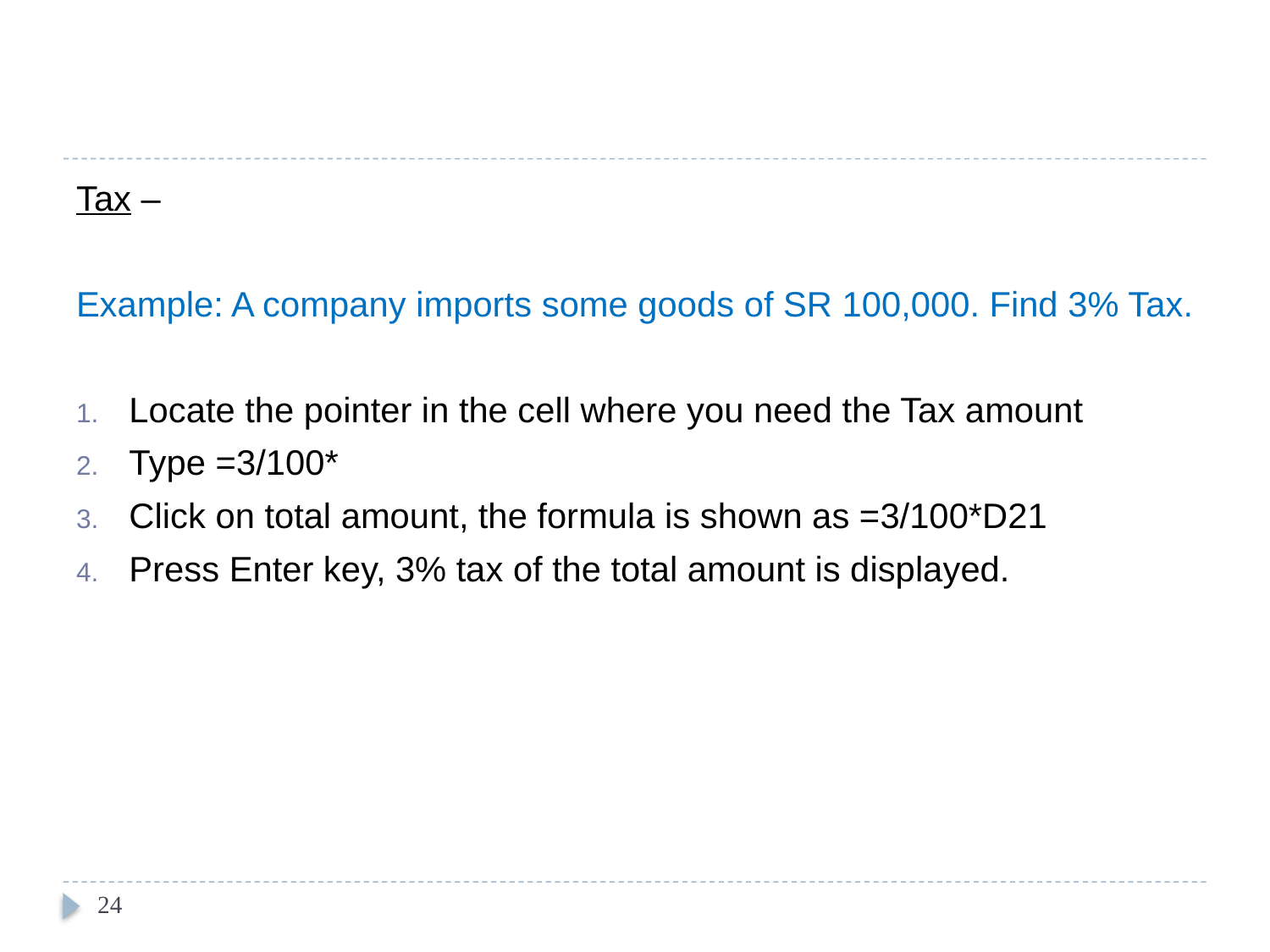

#
Tax –

Example: A company imports some goods of SR 100,000. Find 3% Tax.

Locate the pointer in the cell where you need the Tax amount
Type =3/100*
Click on total amount, the formula is shown as =3/100*D21
Press Enter key, 3% tax of the total amount is displayed.

24